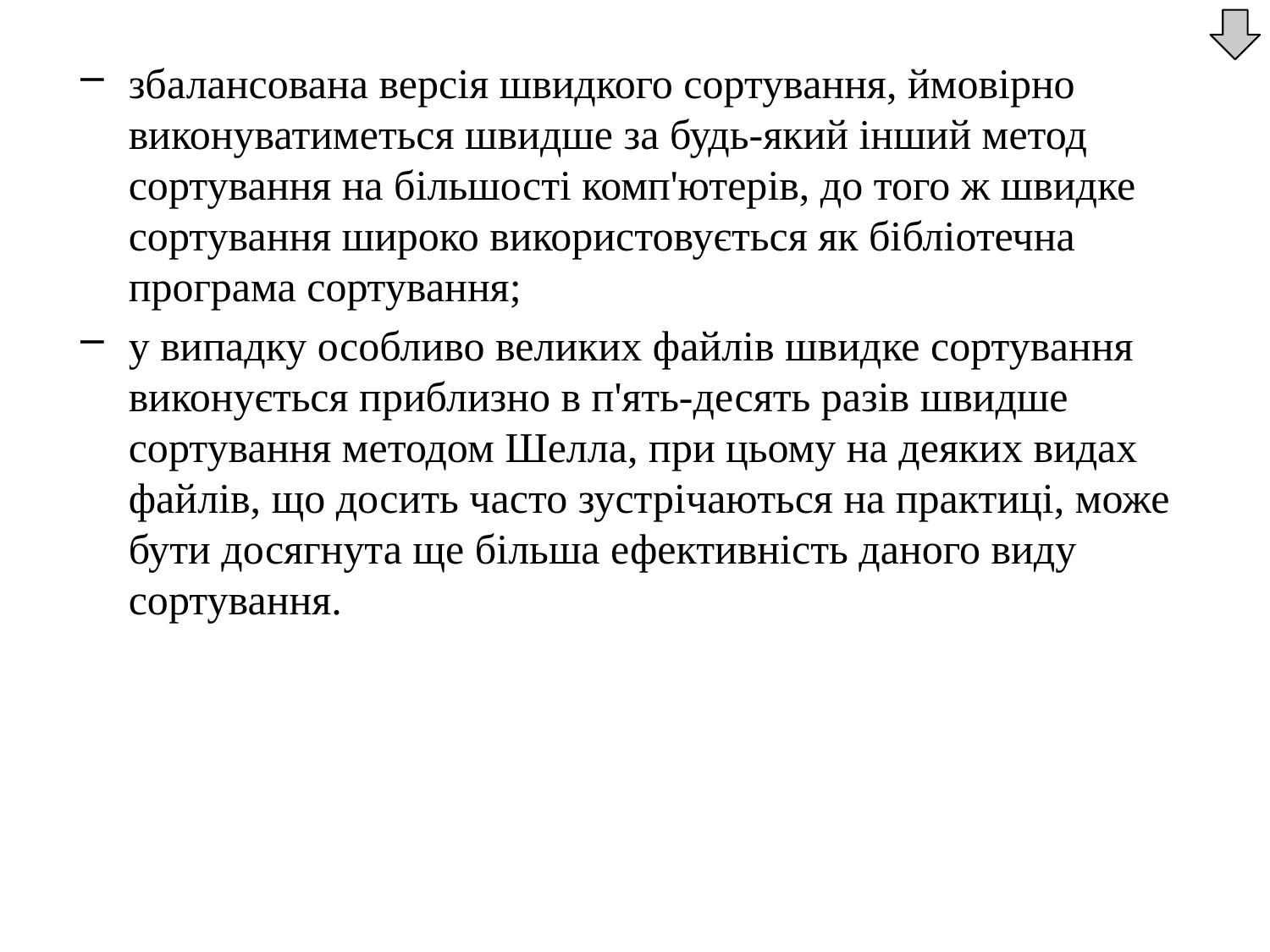

збалансована версія швидкого сортування, ймовірно виконуватиметься швидше за будь-який інший метод сортування на більшості комп'ютерів, до того ж швидке сортування широко використовується як бібліотечна програма сортування;
у випадку особливо великих файлів швидке сортування виконується приблизно в п'ять-десять разів швидше сортування методом Шелла, при цьому на деяких видах файлів, що досить часто зустрічаються на практиці, може бути досягнута ще більша ефективність даного виду сортування.